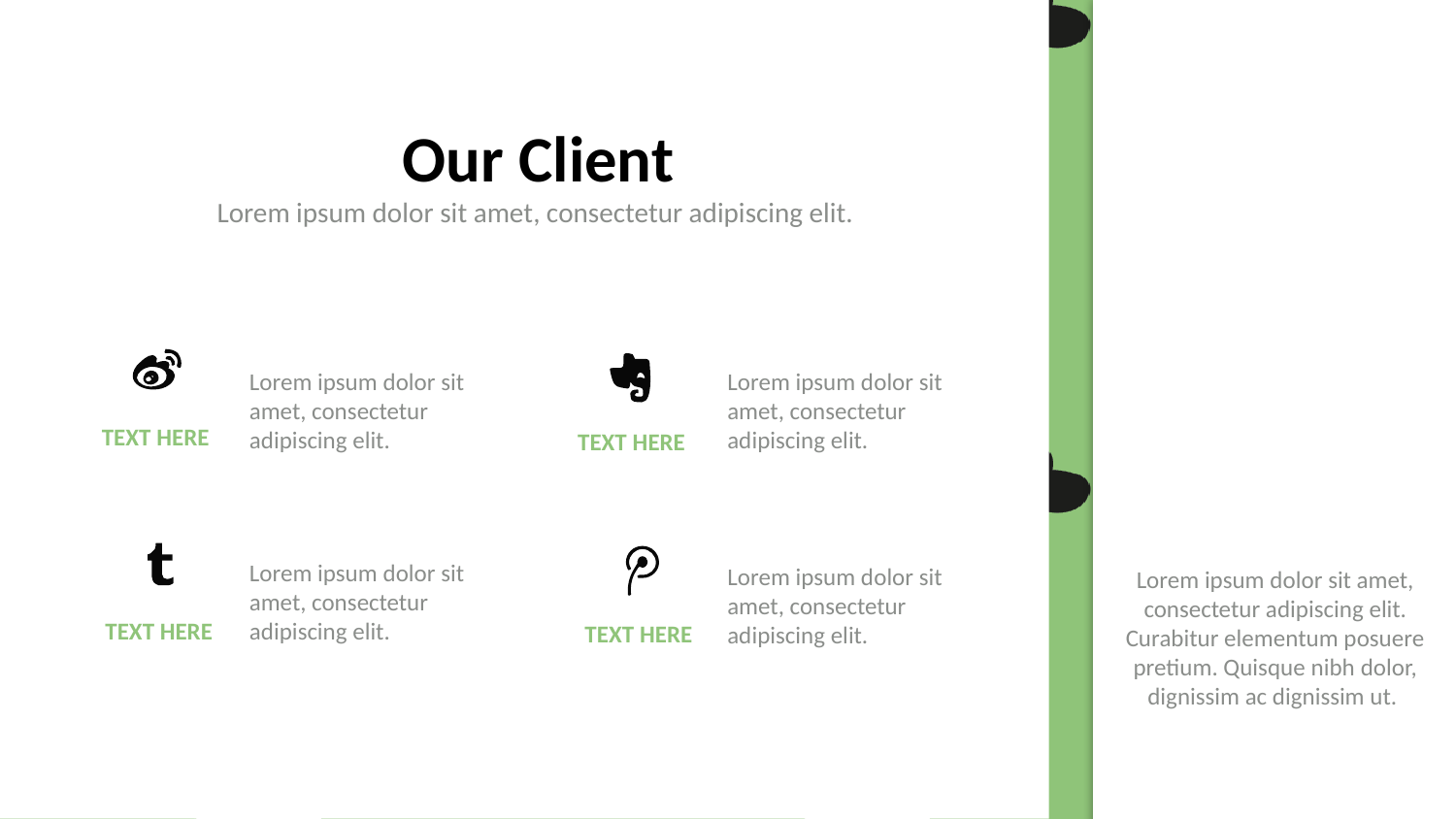

Our Client
Lorem ipsum dolor sit amet, consectetur adipiscing elit.

TEXT HERE

TEXT HERE
Lorem ipsum dolor sit amet, consectetur adipiscing elit.
Lorem ipsum dolor sit amet, consectetur adipiscing elit.

TEXT HERE

TEXT HERE
Lorem ipsum dolor sit amet, consectetur adipiscing elit.
Lorem ipsum dolor sit amet, consectetur adipiscing elit.
Lorem ipsum dolor sit amet, consectetur adipiscing elit. Curabitur elementum posuere pretium. Quisque nibh dolor, dignissim ac dignissim ut.